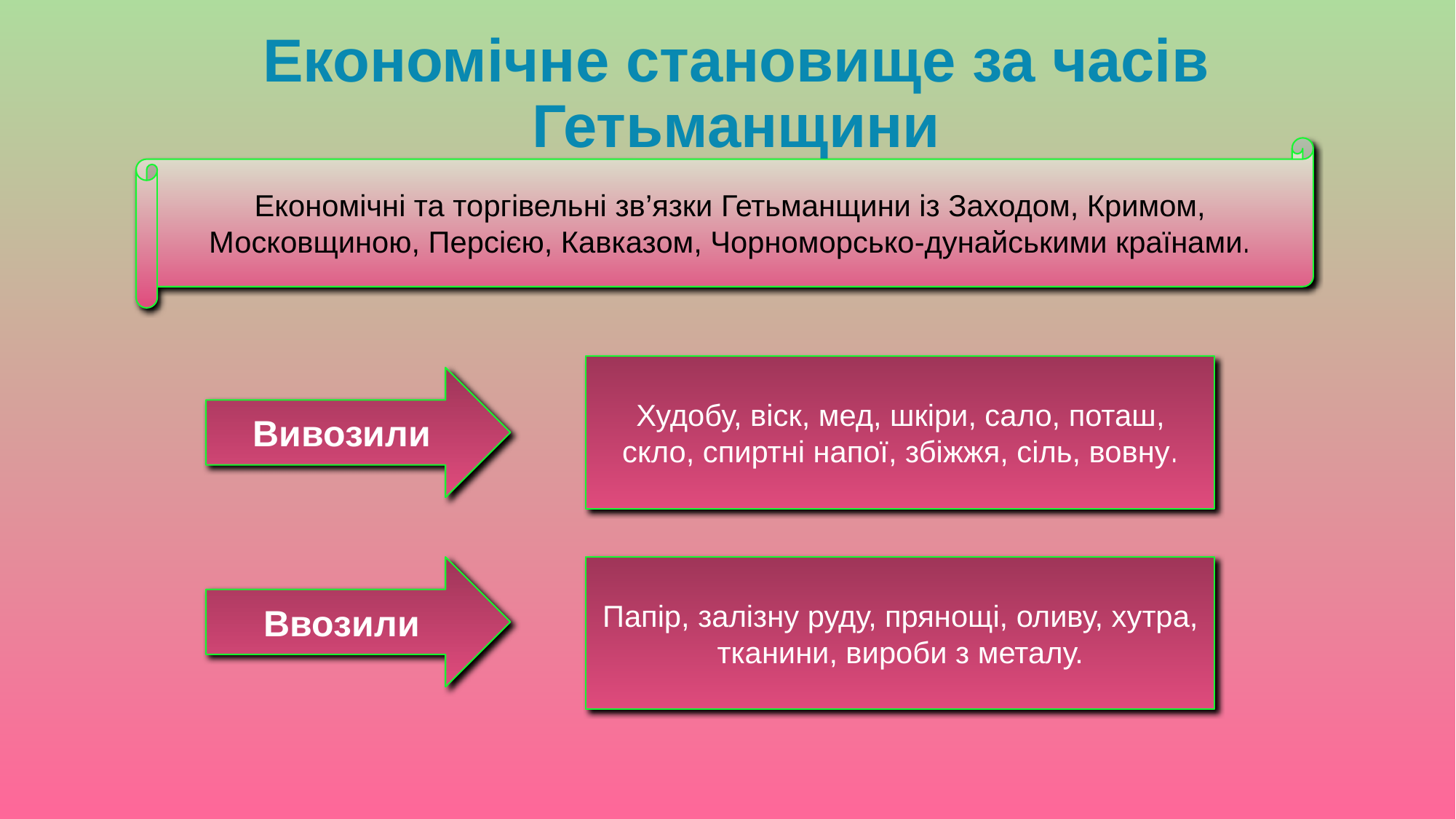

# Економічне становище за часів Гетьманщини
Економічні та торгівельні зв’язки Гетьманщини із Заходом, Кримом, Московщиною, Персією, Кавказом, Чорноморсько-дунайськими країнами.
Худобу, віск, мед, шкіри, сало, поташ, скло, спиртні напої, збіжжя, сіль, вовну.
Вивозили
Ввозили
Папір, залізну руду, прянощі, оливу, хутра, тканини, вироби з металу.